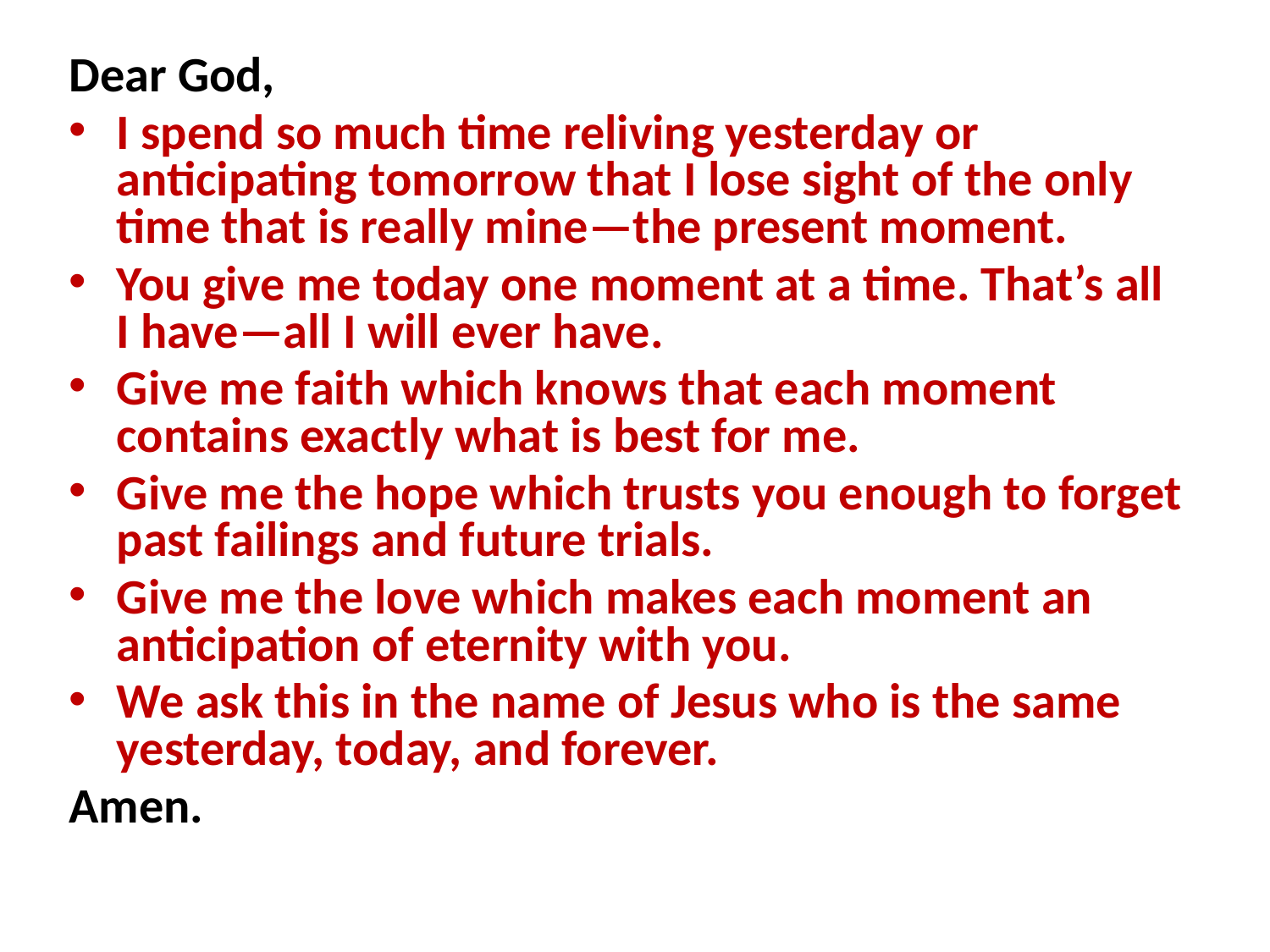

Dear God,
I spend so much time reliving yesterday or anticipating tomorrow that I lose sight of the only time that is really mine—the present moment.
You give me today one moment at a time. That’s all I have—all I will ever have.
Give me faith which knows that each moment contains exactly what is best for me.
Give me the hope which trusts you enough to forget past failings and future trials.
Give me the love which makes each moment an anticipation of eternity with you.
We ask this in the name of Jesus who is the same yesterday, today, and forever.
Amen.